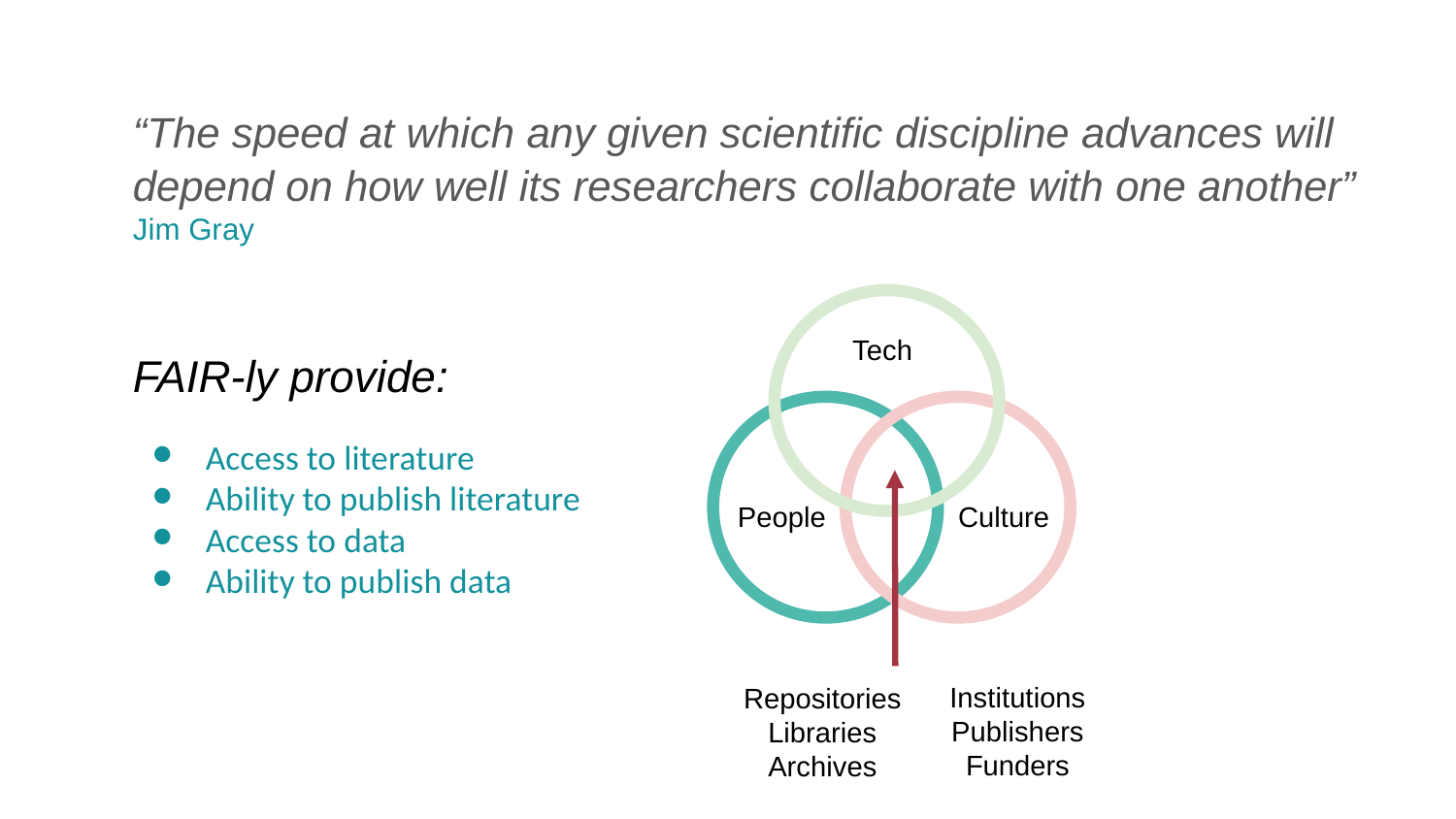

“The speed at which any given scientific discipline advances will depend on how well its researchers collaborate with one another” Jim Gray

FAIR-ly provide:

Access to literature
Ability to publish literature
Access to data
Ability to publish data

Tech

People
Culture
Institutions
Publishers
Funders
Repositories
Libraries
Archives